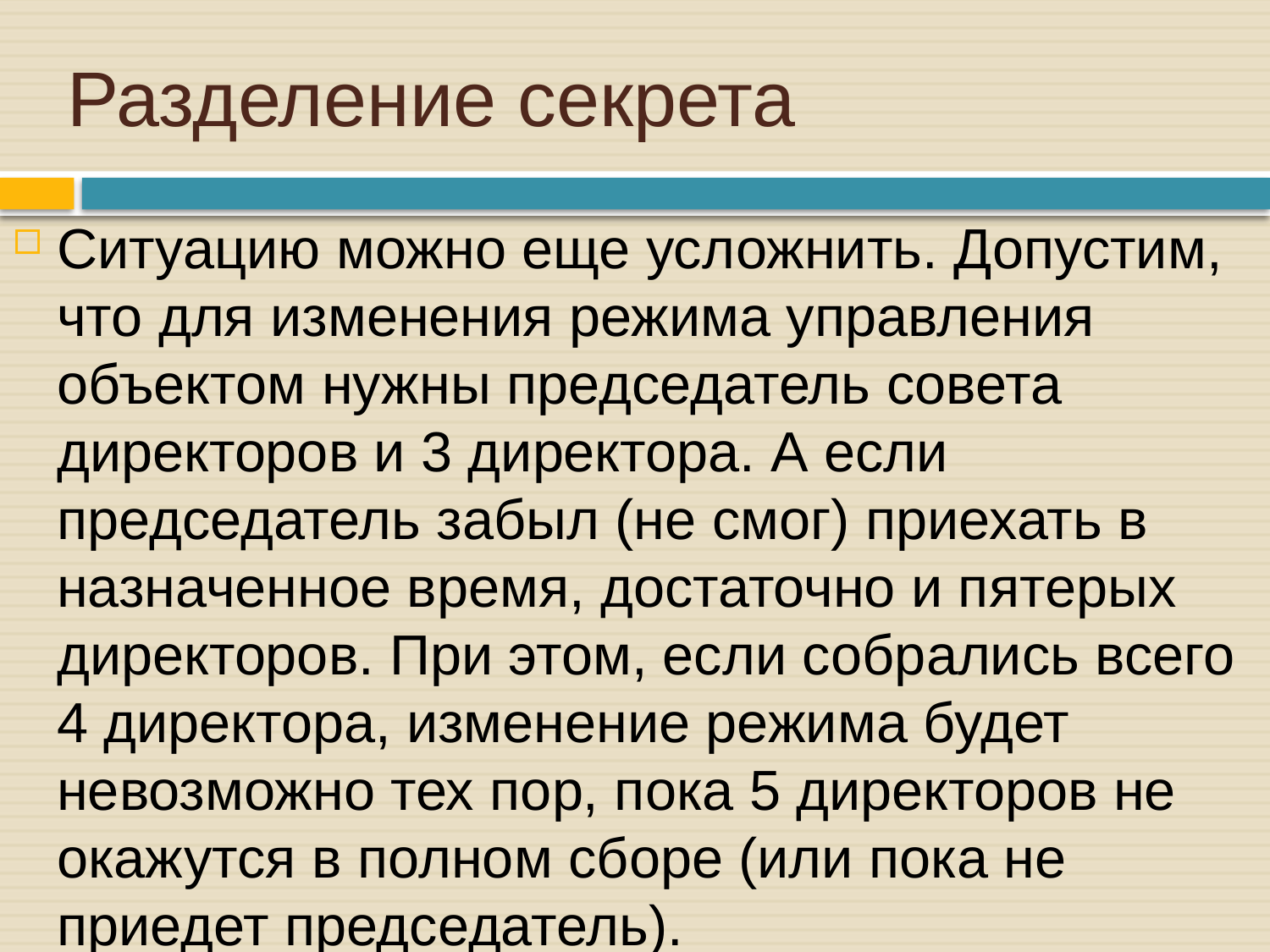

# Разделение секрета
Ситуацию можно еще усложнить. Допустим, что для изменения режима управления объектом нужны председатель совета директоров и 3 директора. А если председатель забыл (не смог) приехать в назначенное время, достаточно и пятерых директоров. При этом, если собрались всего 4 директора, изменение режима будет невозможно тех пор, пока 5 директоров не окажутся в полном сборе (или пока не приедет председатель).